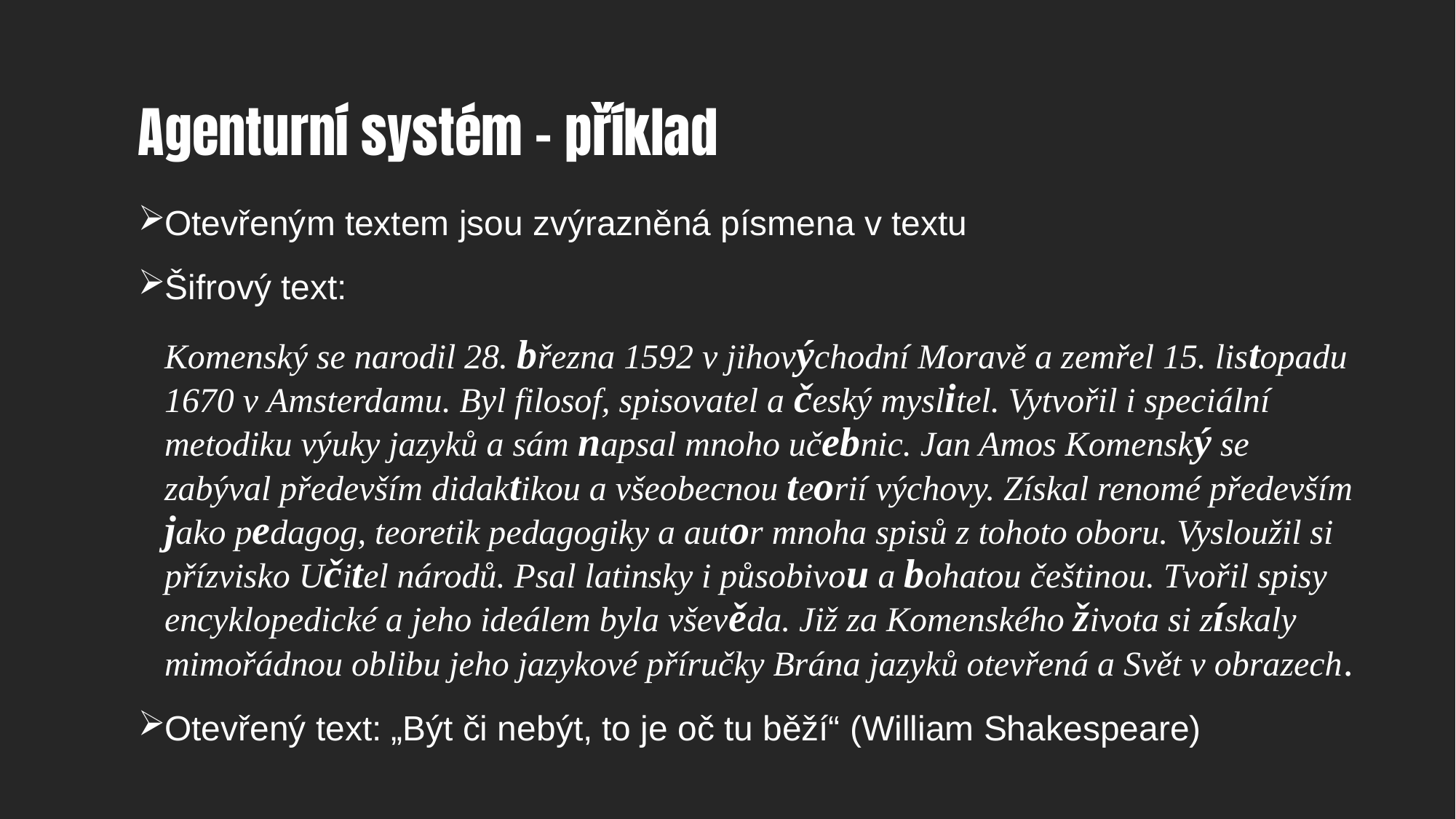

# Agenturní systém - příklad
Otevřeným textem jsou zvýrazněná písmena v textu
Šifrový text:
Komenský se narodil 28. března 1592 v jihovýchodní Moravě a zemřel 15. listopadu 1670 v Amsterdamu. Byl filosof, spisovatel a český myslitel. Vytvořil i speciální metodiku výuky jazyků a sám napsal mnoho učebnic. Jan Amos Komenský se zabýval především didaktikou a všeobecnou teorií výchovy. Získal renomé především jako pedagog, teoretik pedagogiky a autor mnoha spisů z tohoto oboru. Vysloužil si přízvisko Učitel národů. Psal latinsky i působivou a bohatou češtinou. Tvořil spisy encyklopedické a jeho ideálem byla vševěda. Již za Komenského života si získaly mimořádnou oblibu jeho jazykové příručky Brána jazyků otevřená a Svět v obrazech.
Otevřený text: „Být či nebýt, to je oč tu běží“ (William Shakespeare)